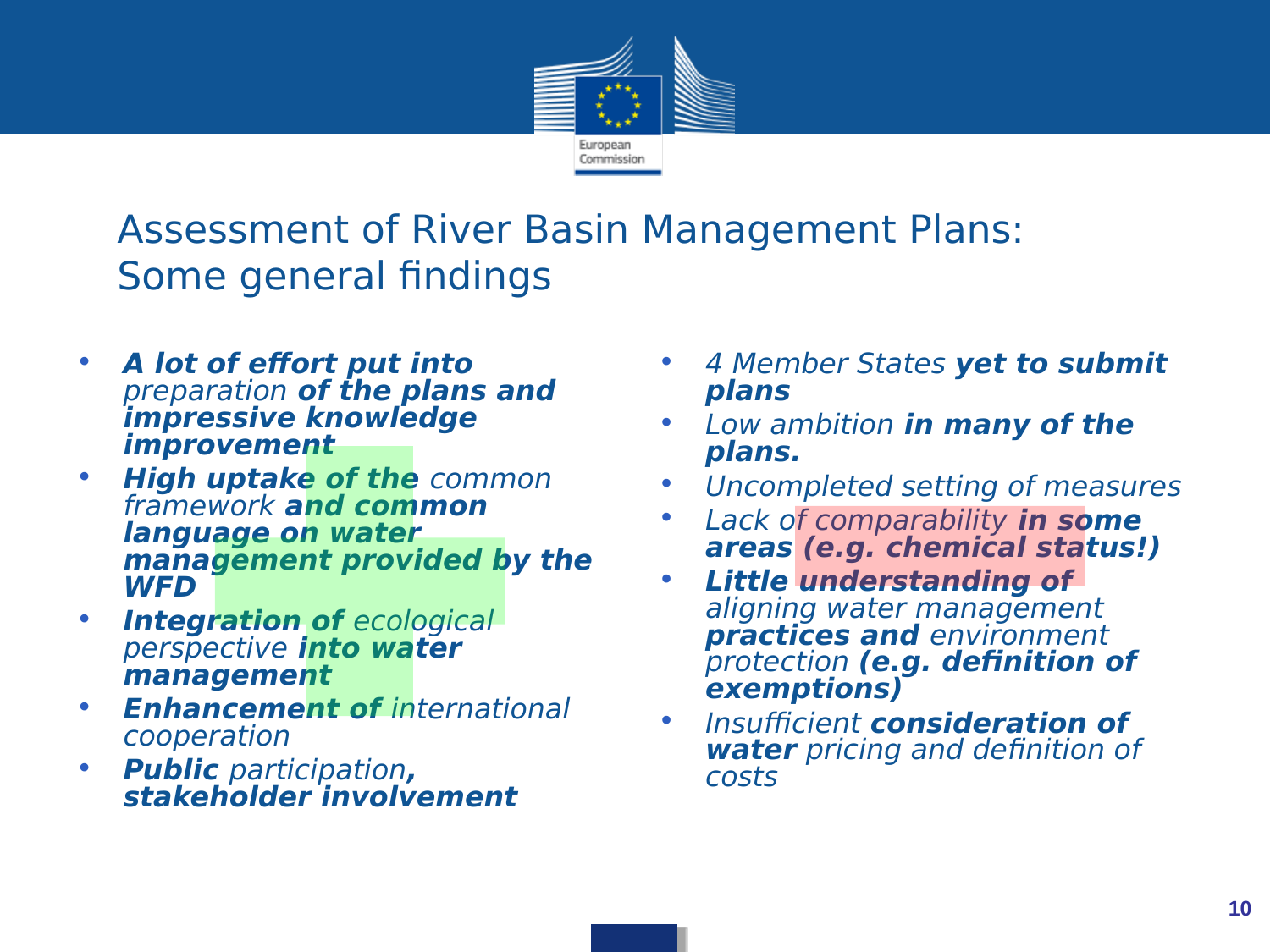

Assessment of River Basin Management Plans:
Some general findings
A lot of effort put into preparation of the plans and impressive knowledge improvement
High uptake of the common framework and common language on water management provided by the WFD
Integration of ecological perspective into water management
Enhancement of international cooperation
Public participation, stakeholder involvement

4 Member States yet to submit plans
Low ambition in many of the plans.
Uncompleted setting of measures
Lack of comparability in some areas (e.g. chemical status!)
Little understanding of aligning water management practices and environment protection (e.g. definition of exemptions)
Insufficient consideration of water pricing and definition of costs

10